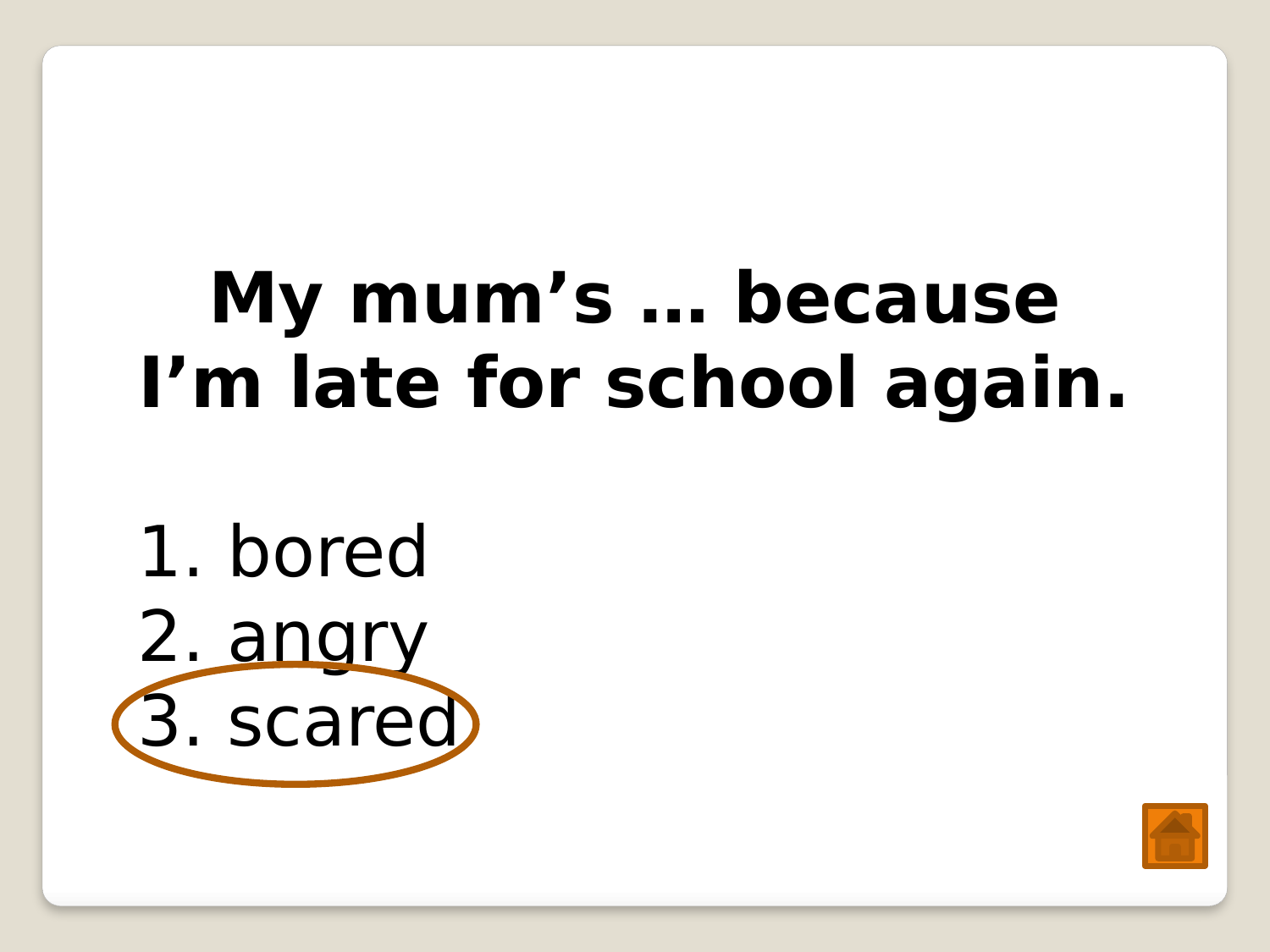

My mum’s … because I’m late for school again.

1. bored
2. angry
3. scared